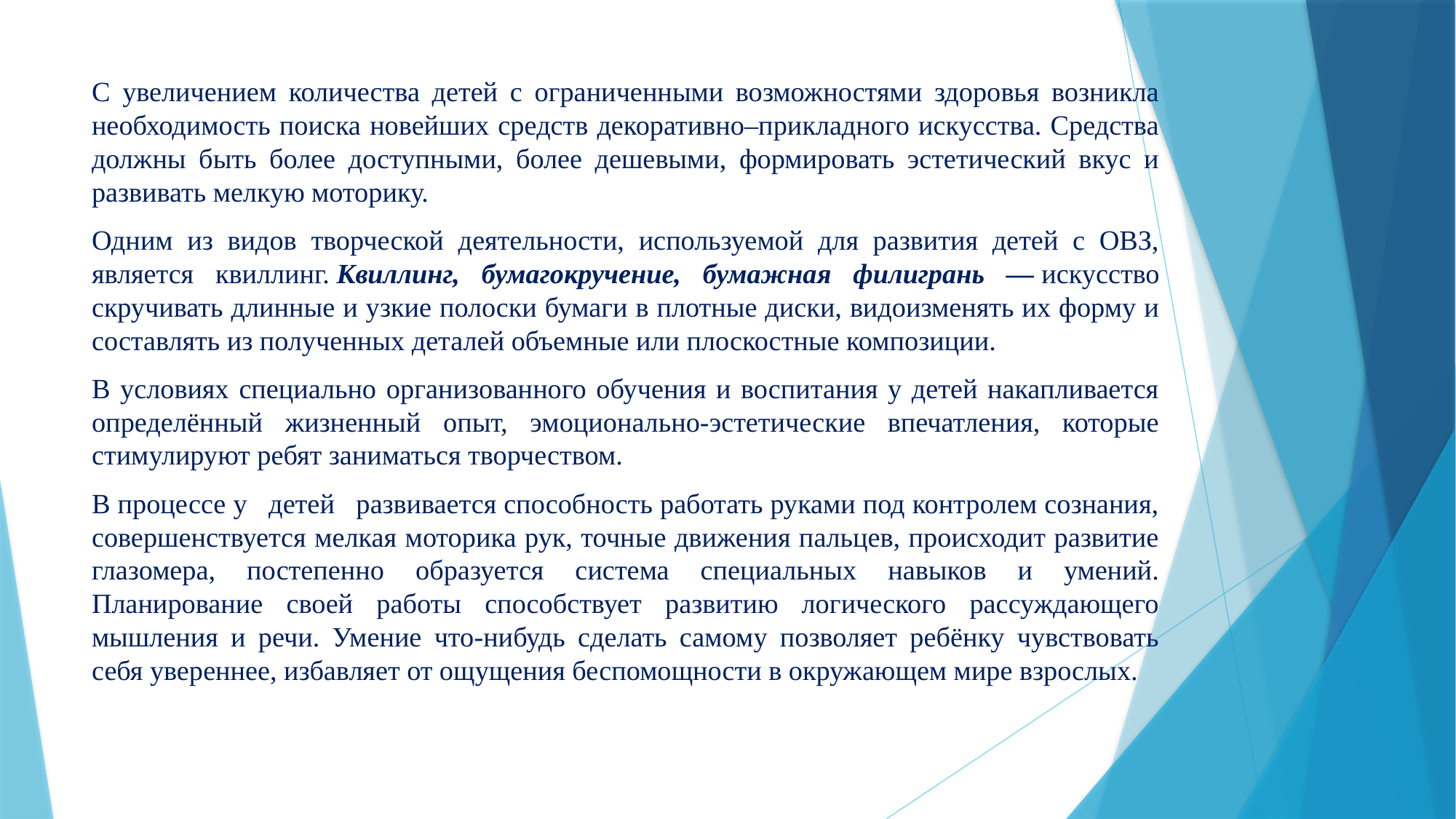

С увеличением количества детей с ограниченными возможностями здоровья возникла необходимость поиска новейших средств декоративно–прикладного искусства. Средства должны быть более доступными, более дешевыми, формировать эстетический вкус и развивать мелкую моторику.
Одним из видов творческой деятельности, используемой для развития детей с ОВЗ, является квиллинг. Квиллинг, бумагокручение, бумажная филигрань — искусство скручивать длинные и узкие полоски бумаги в плотные диски, видоизменять их форму и составлять из полученных деталей объемные или плоскостные композиции.
В условиях специально организованного обучения и воспитания у детей накапливается определённый жизненный опыт, эмоционально-эстетические впечатления, которые стимулируют ребят заниматься творчеством.
В процессе у   детей   развивается способность работать руками под контролем сознания, совершенствуется мелкая моторика рук, точные движения пальцев, происходит развитие глазомера, постепенно образуется система специальных навыков и умений. Планирование своей работы способствует развитию логического рассуждающего мышления и речи. Умение что-нибудь сделать самому позволяет ребёнку чувствовать себя увереннее, избавляет от ощущения беспомощности в окружающем мире взрослых.